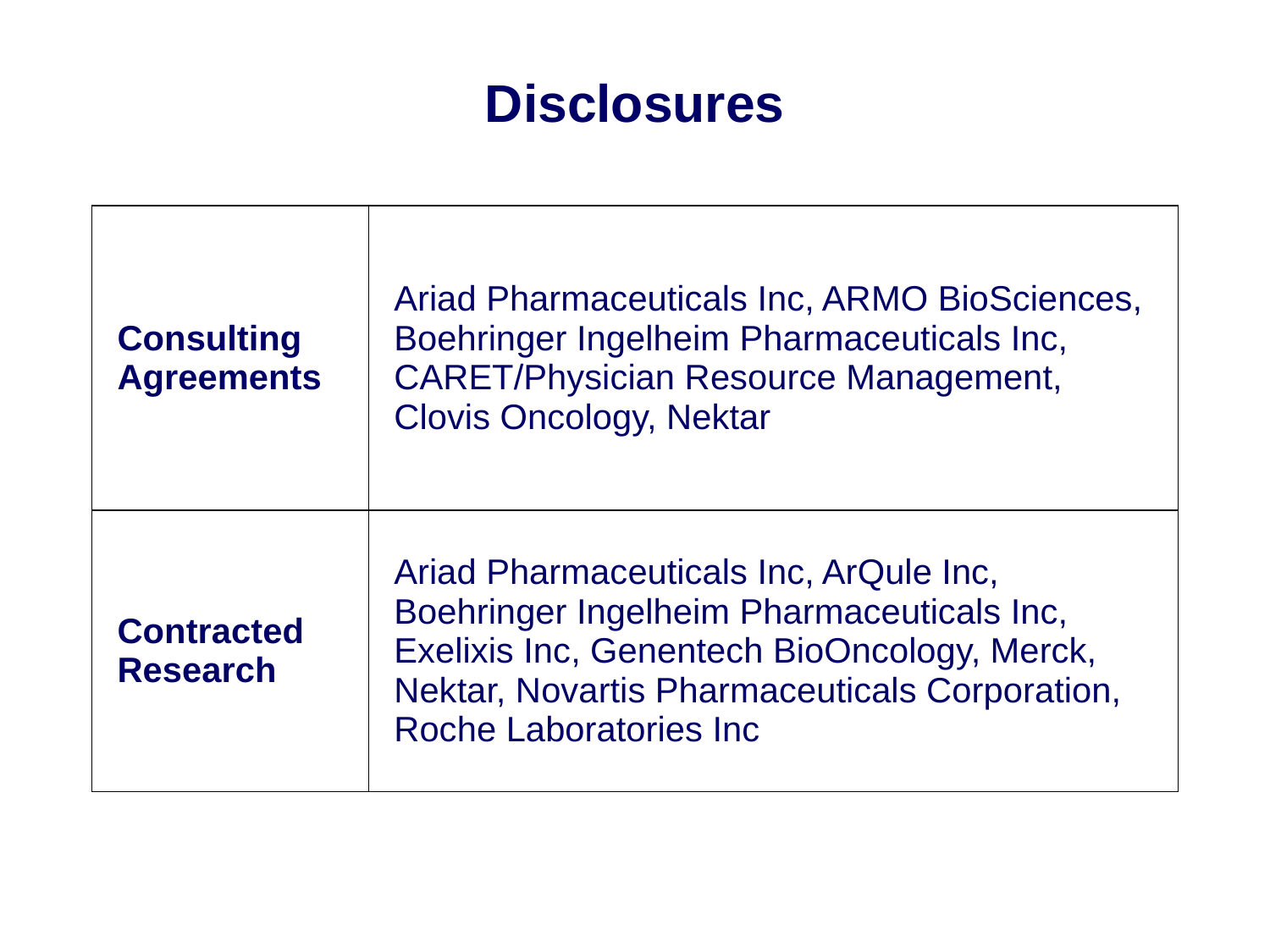

Disclosures
| Consulting Agreements | Ariad Pharmaceuticals Inc, ARMO BioSciences, Boehringer Ingelheim Pharmaceuticals Inc, CARET/Physician Resource Management, Clovis Oncology, Nektar |
| --- | --- |
| Contracted Research | Ariad Pharmaceuticals Inc, ArQule Inc, Boehringer Ingelheim Pharmaceuticals Inc, Exelixis Inc, Genentech BioOncology, Merck, Nektar, Novartis Pharmaceuticals Corporation, Roche Laboratories Inc |